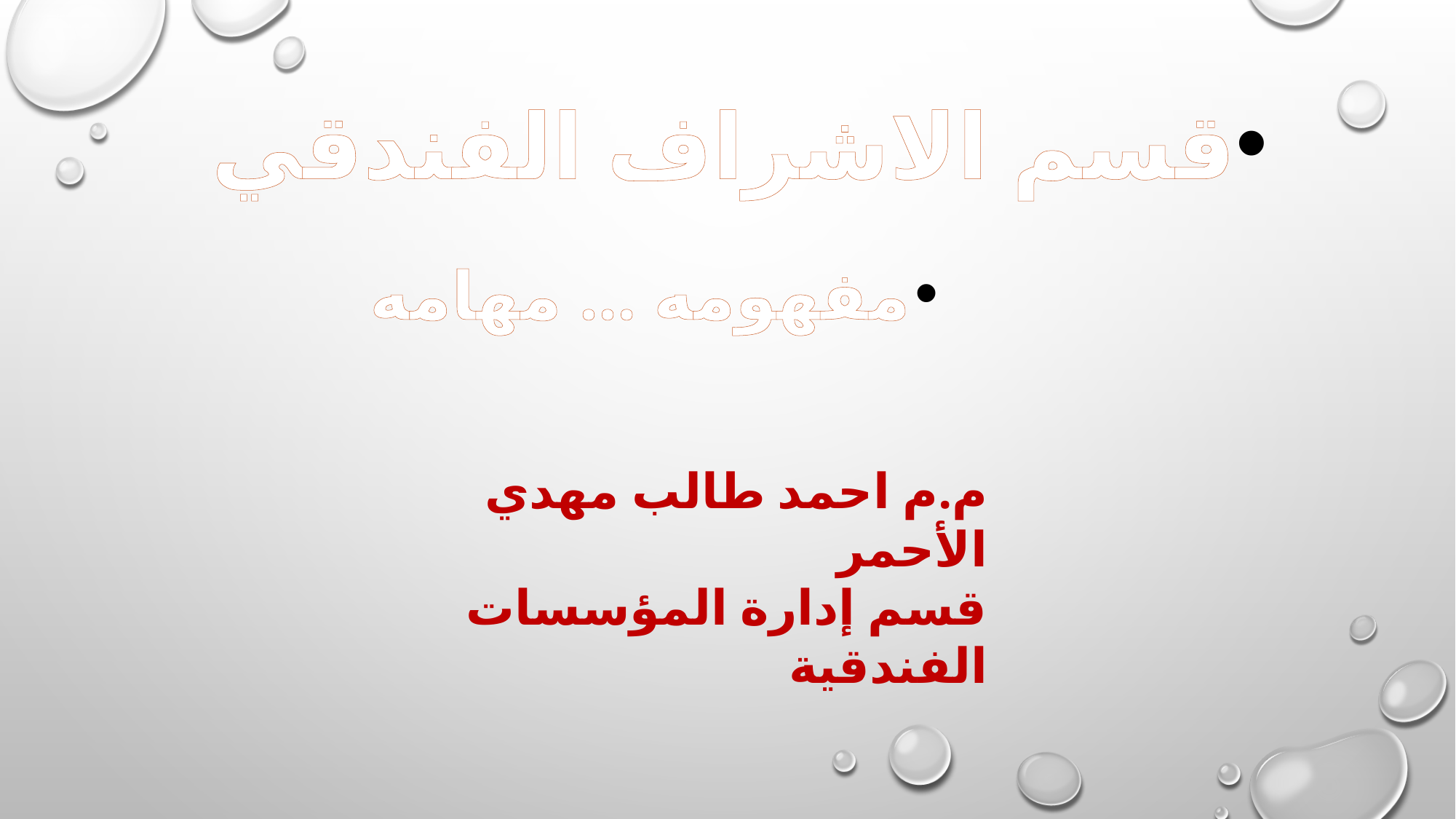

قسم الاشراف الفندقي
مفهومه ... مهامه
م.م احمد طالب مهدي الأحمر
قسم إدارة المؤسسات الفندقية